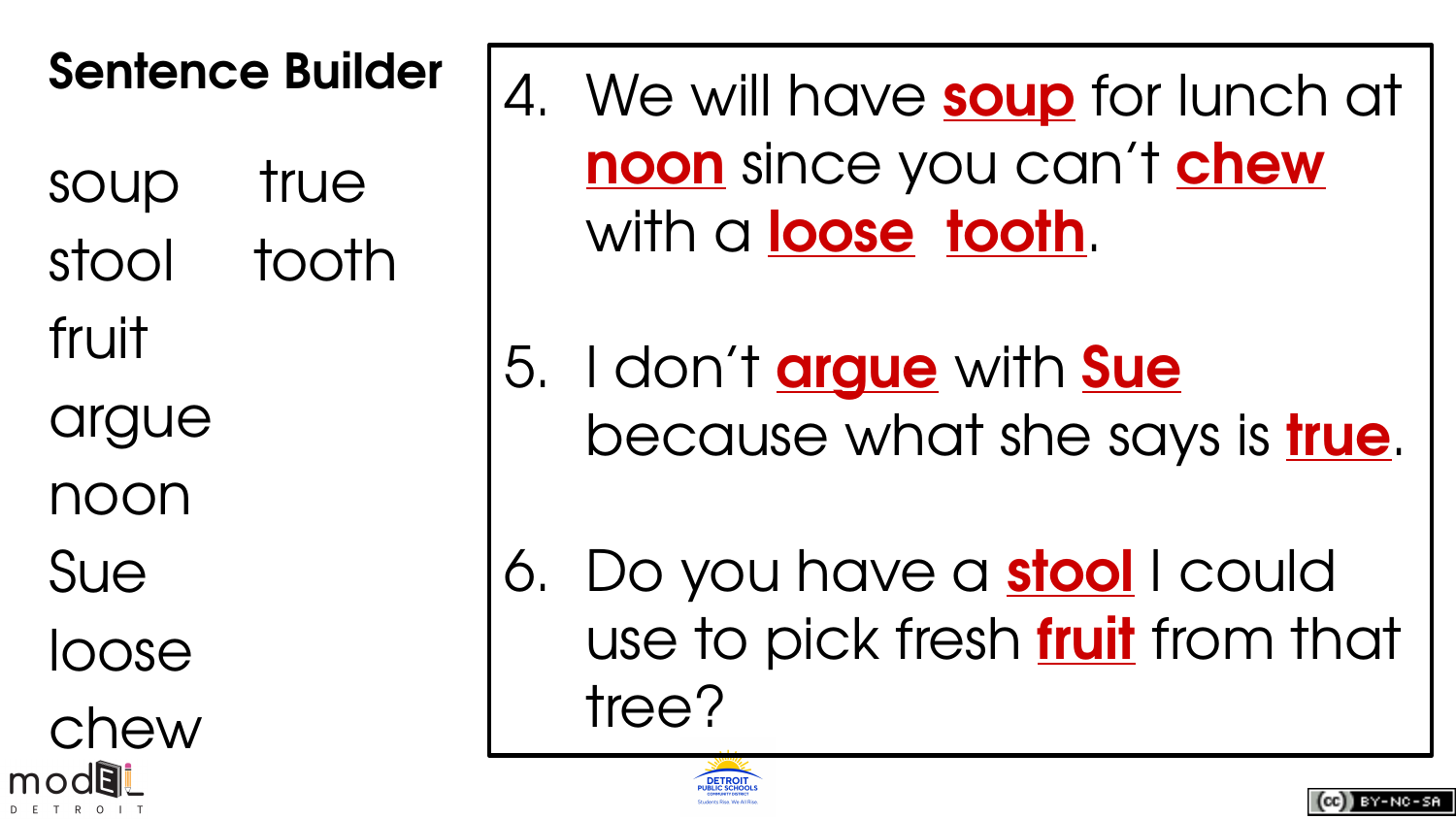

Sentence Builder
We will have soup for lunch at noon since you can’t chew with a loose  tooth.

I don’t argue with Sue because what she says is true.

Do you have a stool I could use to pick fresh fruit from that tree?

soup     true
stool     tooth
fruit
argue
noon
Sue
loose
chew